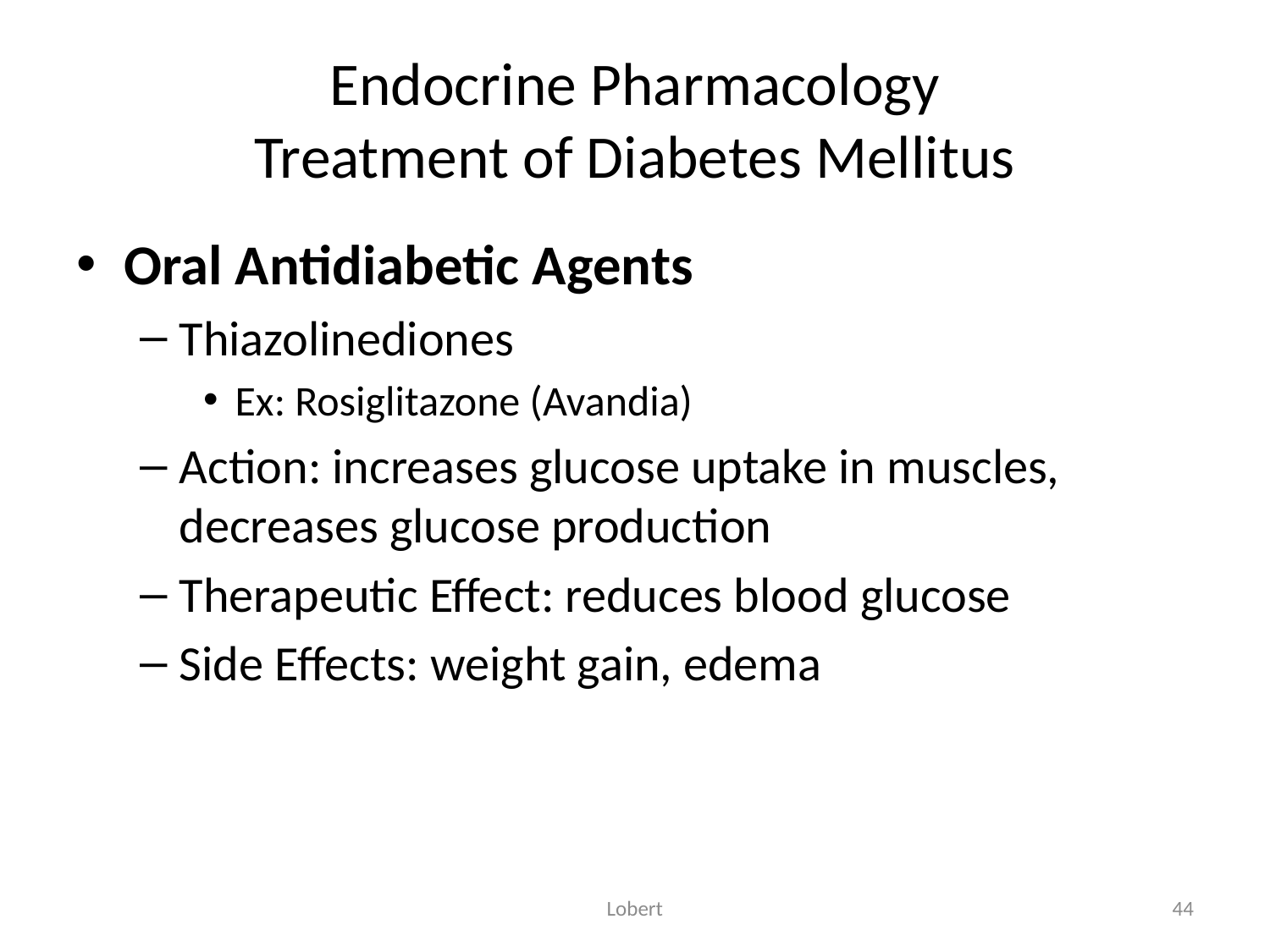

# Endocrine Pharmacology Treatment of Diabetes Mellitus
Oral Antidiabetic Agents
Thiazolinediones
Ex: Rosiglitazone (Avandia)
Action: increases glucose uptake in muscles, decreases glucose production
Therapeutic Effect: reduces blood glucose
Side Effects: weight gain, edema

Lobert
44